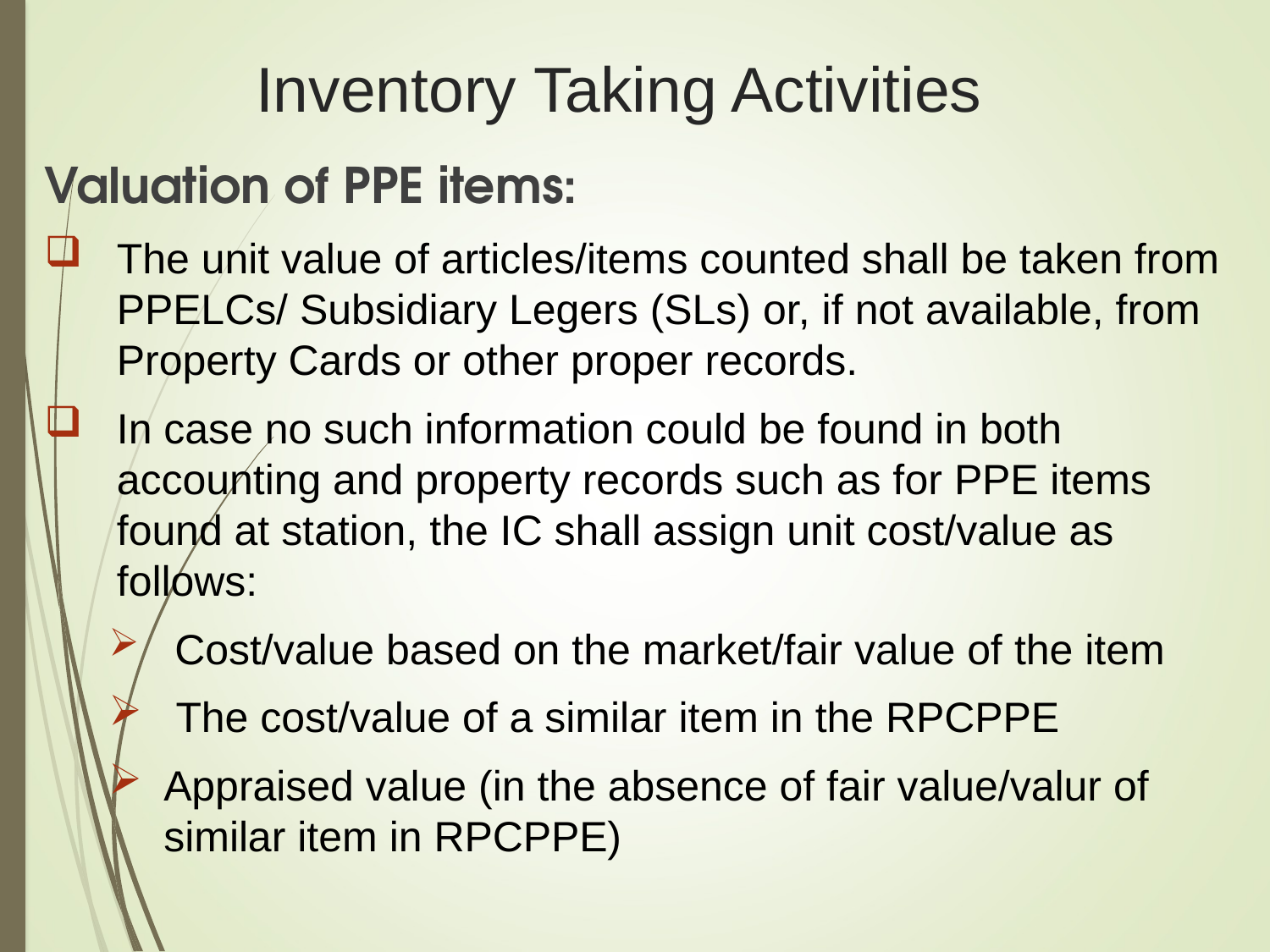

# Inventory Taking Activities
Valuation of PPE items:
The unit value of articles/items counted shall be taken from PPELCs/ Subsidiary Legers (SLs) or, if not available, from Property Cards or other proper records.
In case no such information could be found in both accounting and property records such as for PPE items found at station, the IC shall assign unit cost/value as follows:
 Cost/value based on the market/fair value of the item
 The cost/value of a similar item in the RPCPPE
Appraised value (in the absence of fair value/valur of similar item in RPCPPE)